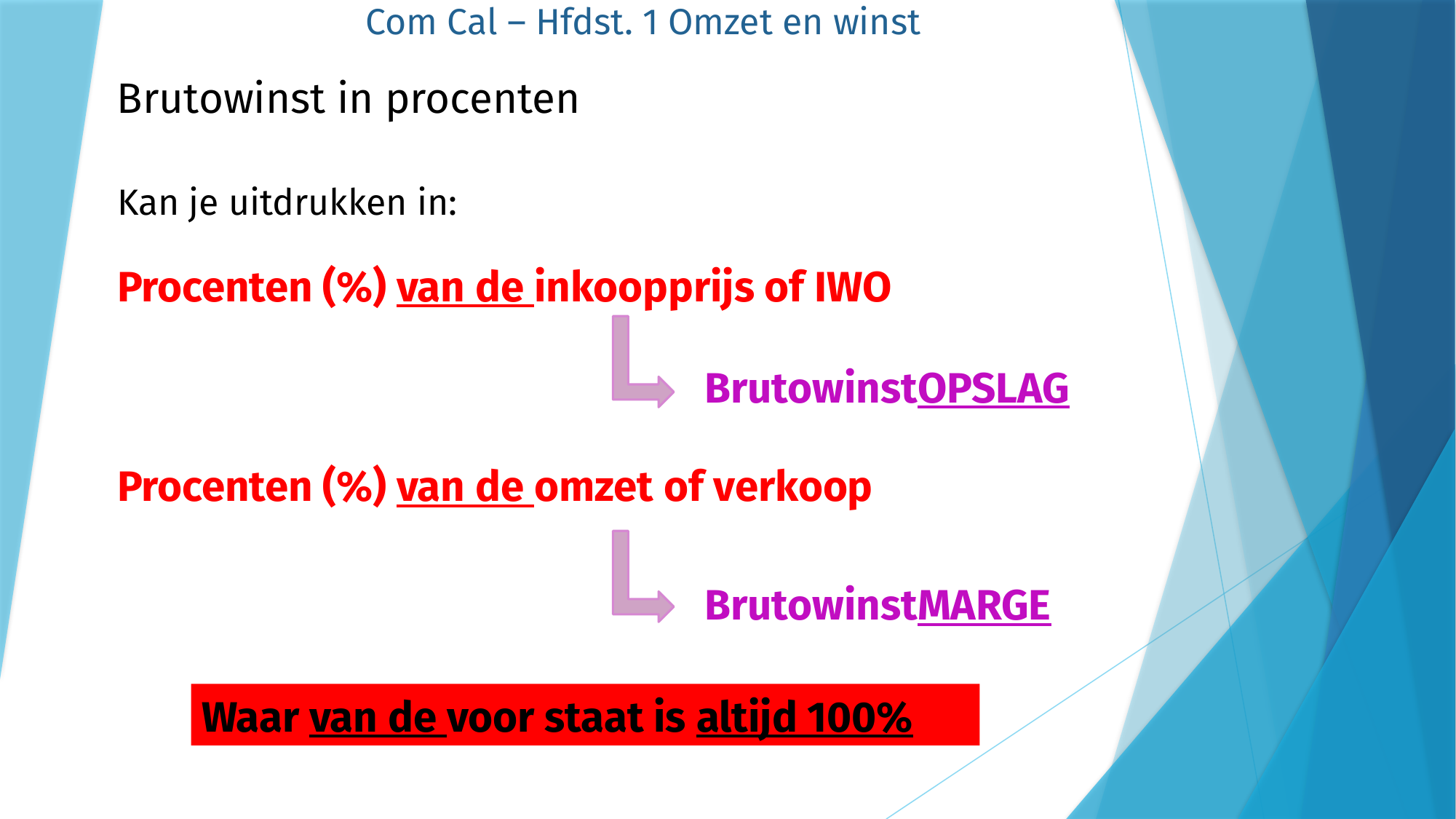

Com Cal – Hfdst. 1 Omzet en winst
Brutowinst in procenten
Kan je uitdrukken in:
Procenten (%) van de inkoopprijs of IWO

BrutowinstOPSLAG
Procenten (%) van de omzet of verkoop

BrutowinstMARGE
Waar van de voor staat is altijd 100%